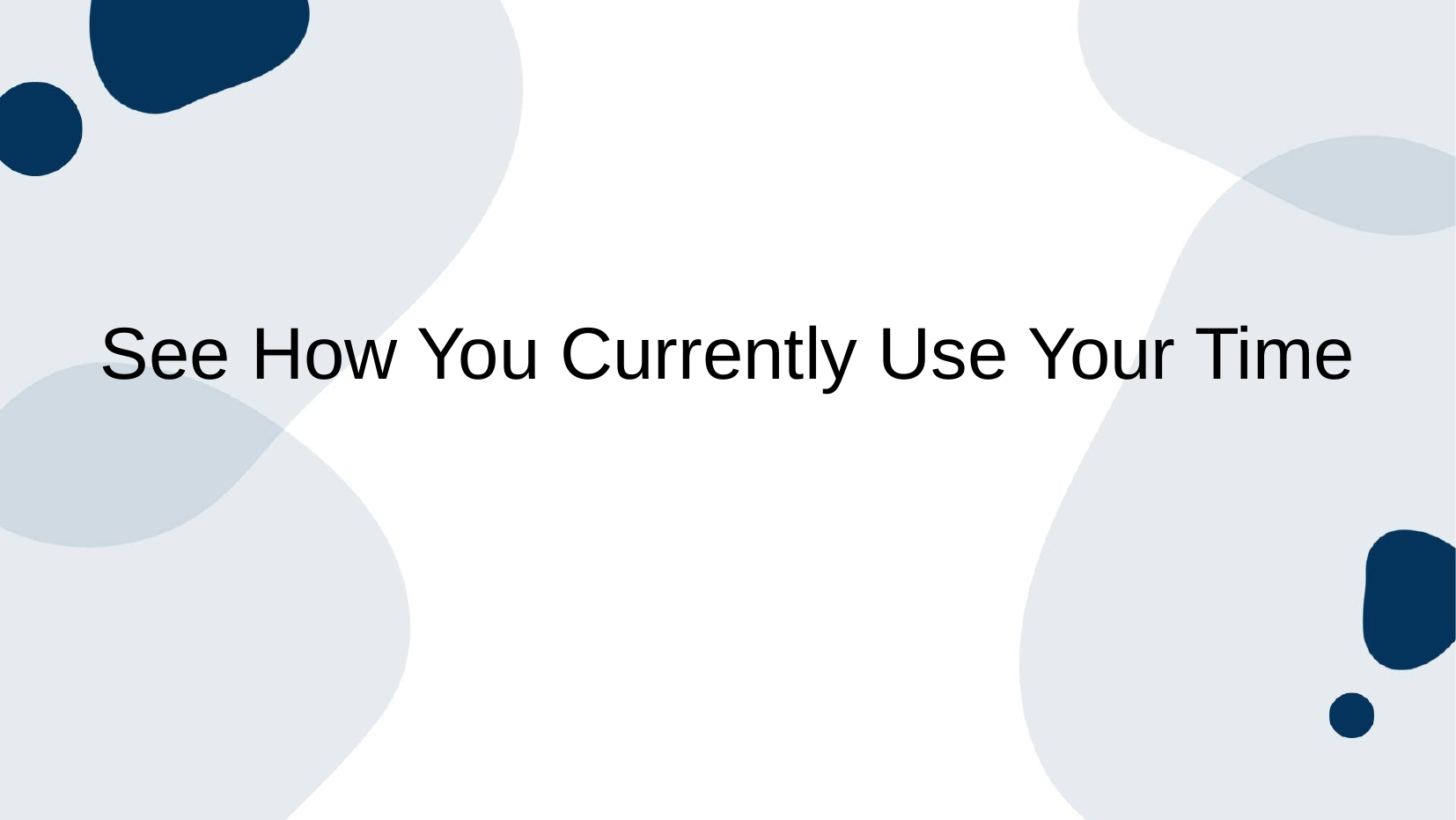

See How You Currently Use Your Time